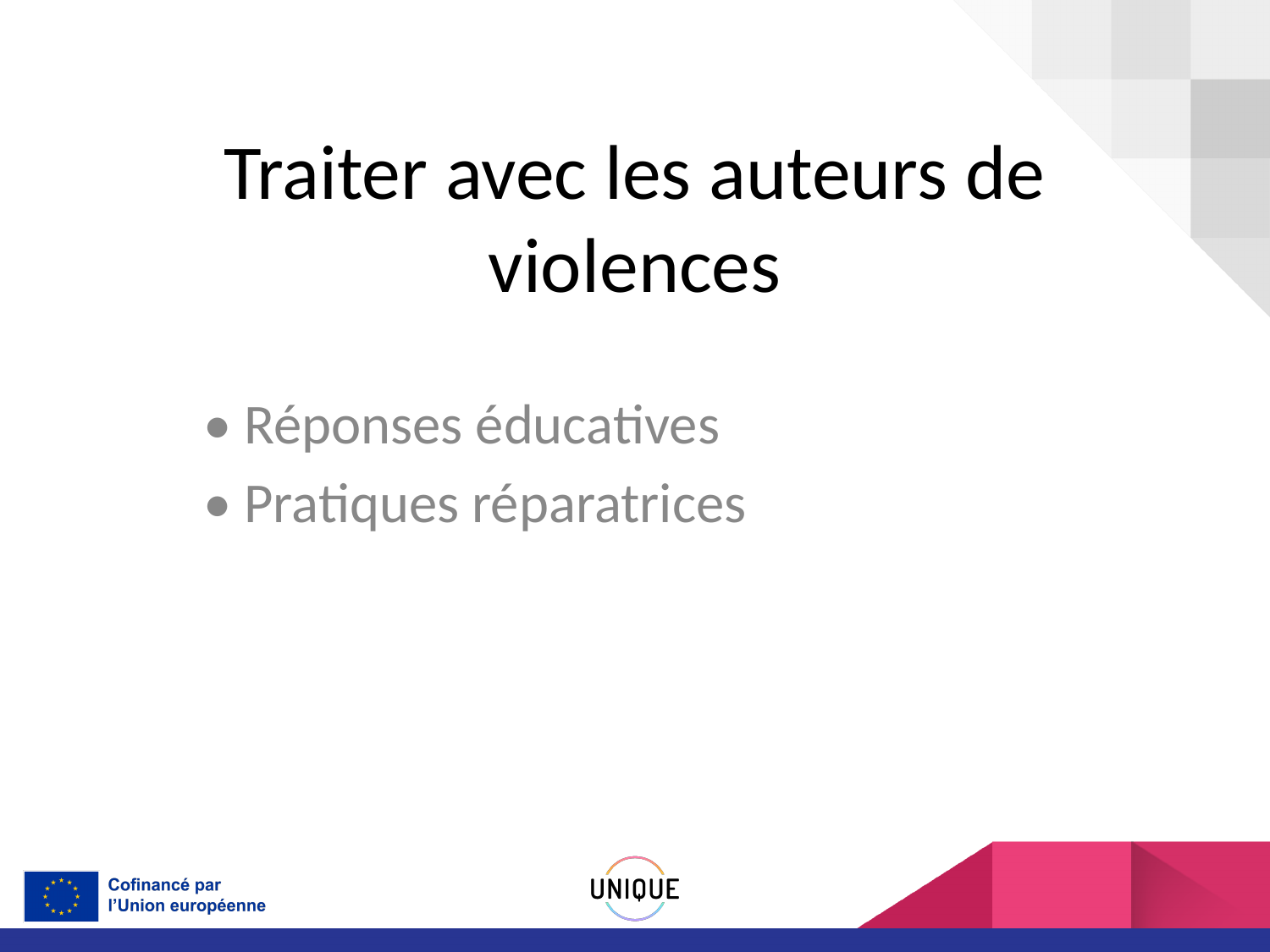

# Traiter avec les auteurs de violences
• Réponses éducatives
• Pratiques réparatrices